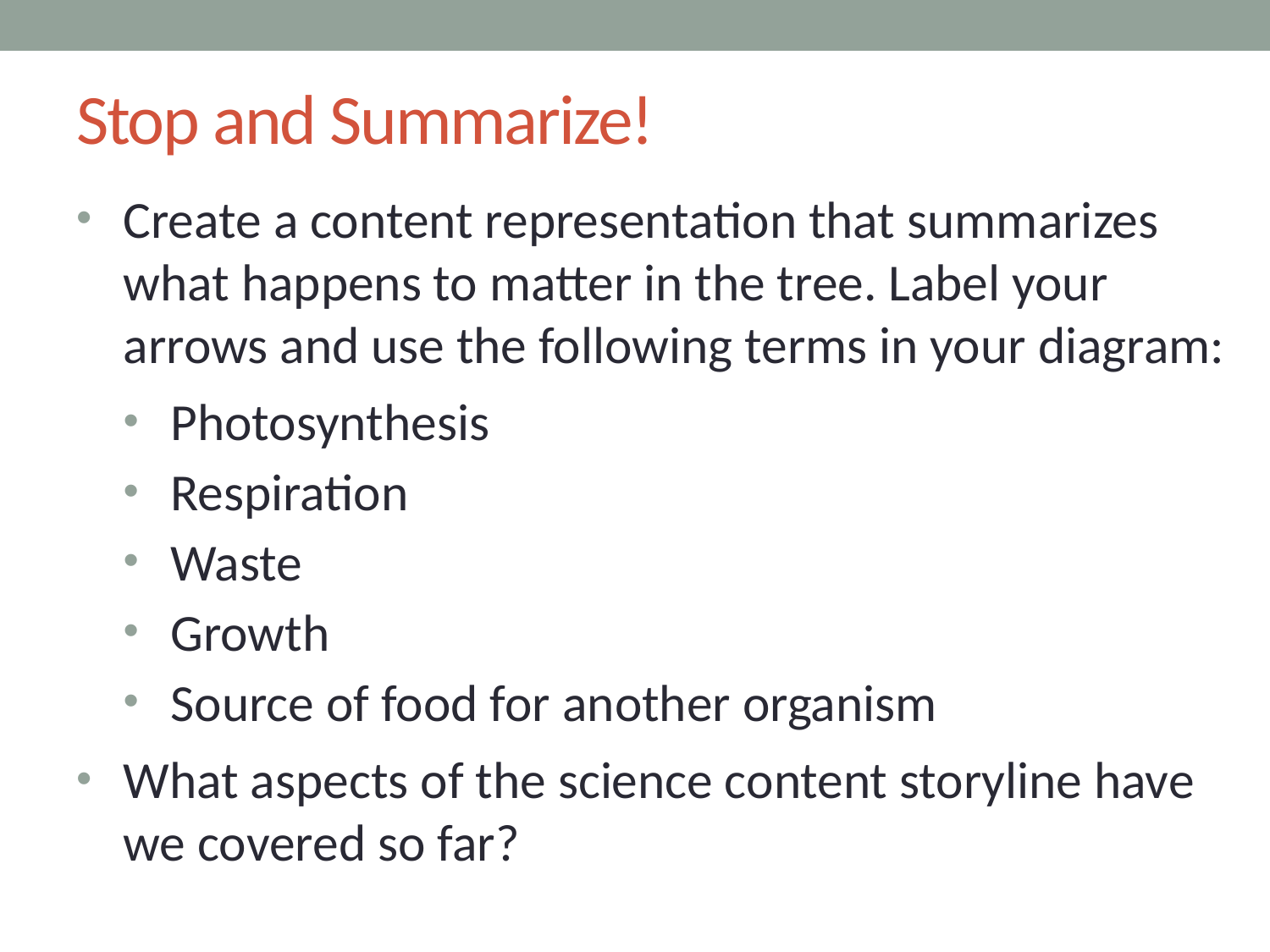

# Stop and Summarize!
Create a content representation that summarizes what happens to matter in the tree. Label your arrows and use the following terms in your diagram:
Photosynthesis
Respiration
Waste
Growth
Source of food for another organism
What aspects of the science content storyline have we covered so far?